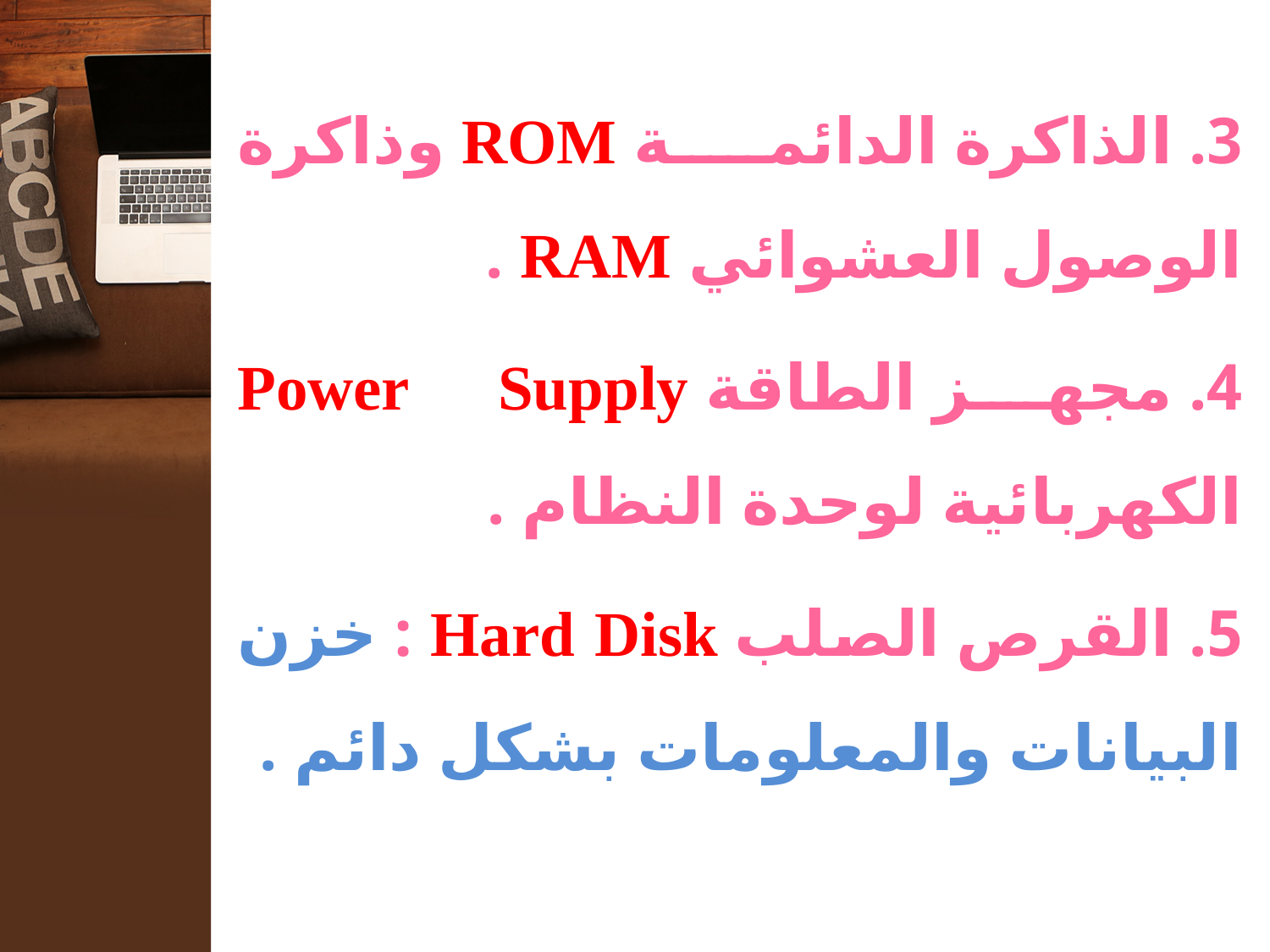

#
3. الذاكرة الدائمة ROM وذاكرة الوصول العشوائي RAM .
4. مجهز الطاقة Power Supply الكهربائية لوحدة النظام .
5. القرص الصلب Hard Disk : خزن البيانات والمعلومات بشكل دائم .